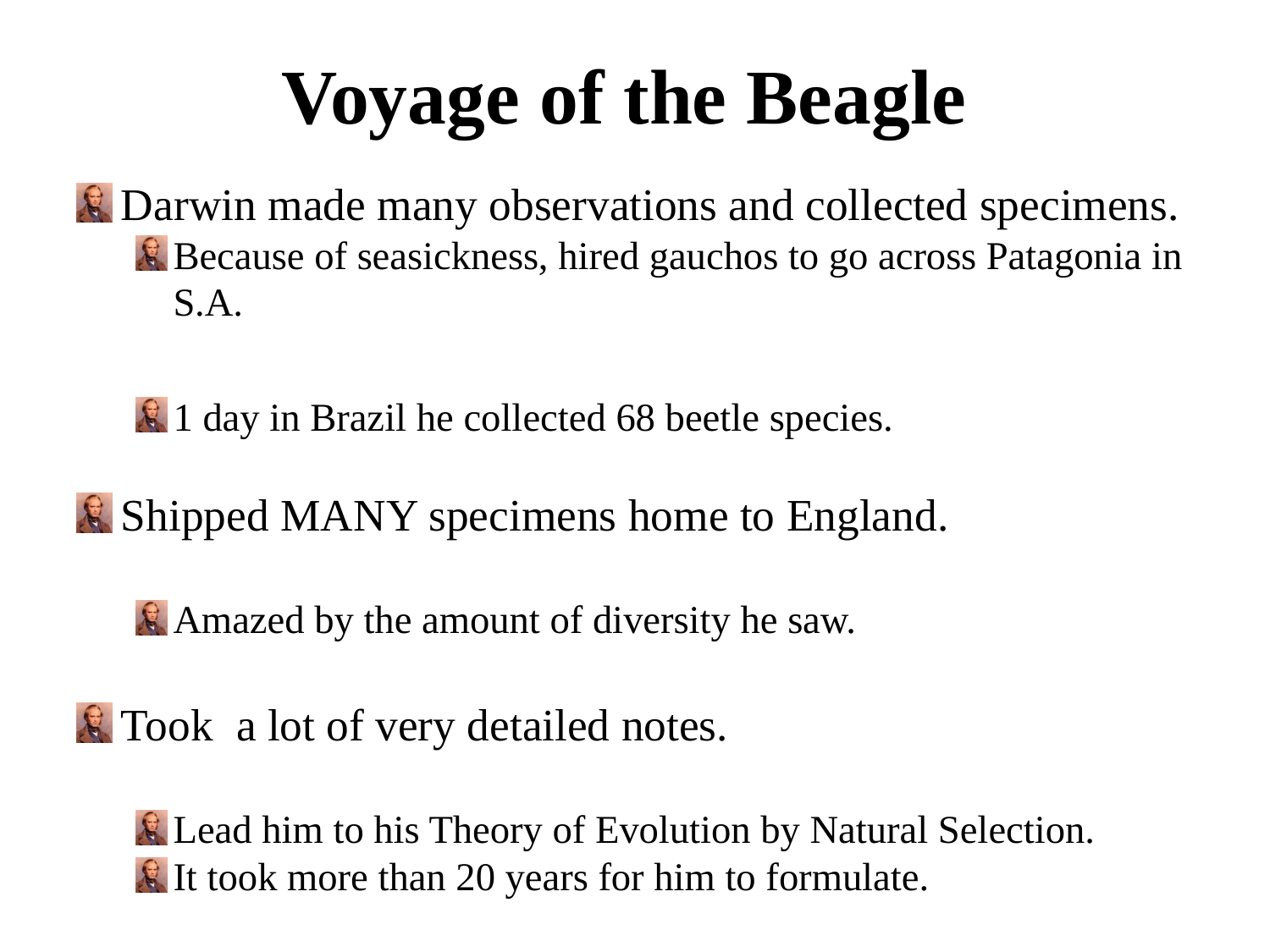

# Voyage of the Beagle
Darwin made many observations and collected specimens.
Because of seasickness, hired gauchos to go across Patagonia in S.A.

1 day in Brazil he collected 68 beetle species.

Shipped MANY specimens home to England.

Amazed by the amount of diversity he saw.

Took  a lot of very detailed notes.

Lead him to his Theory of Evolution by Natural Selection.
It took more than 20 years for him to formulate.